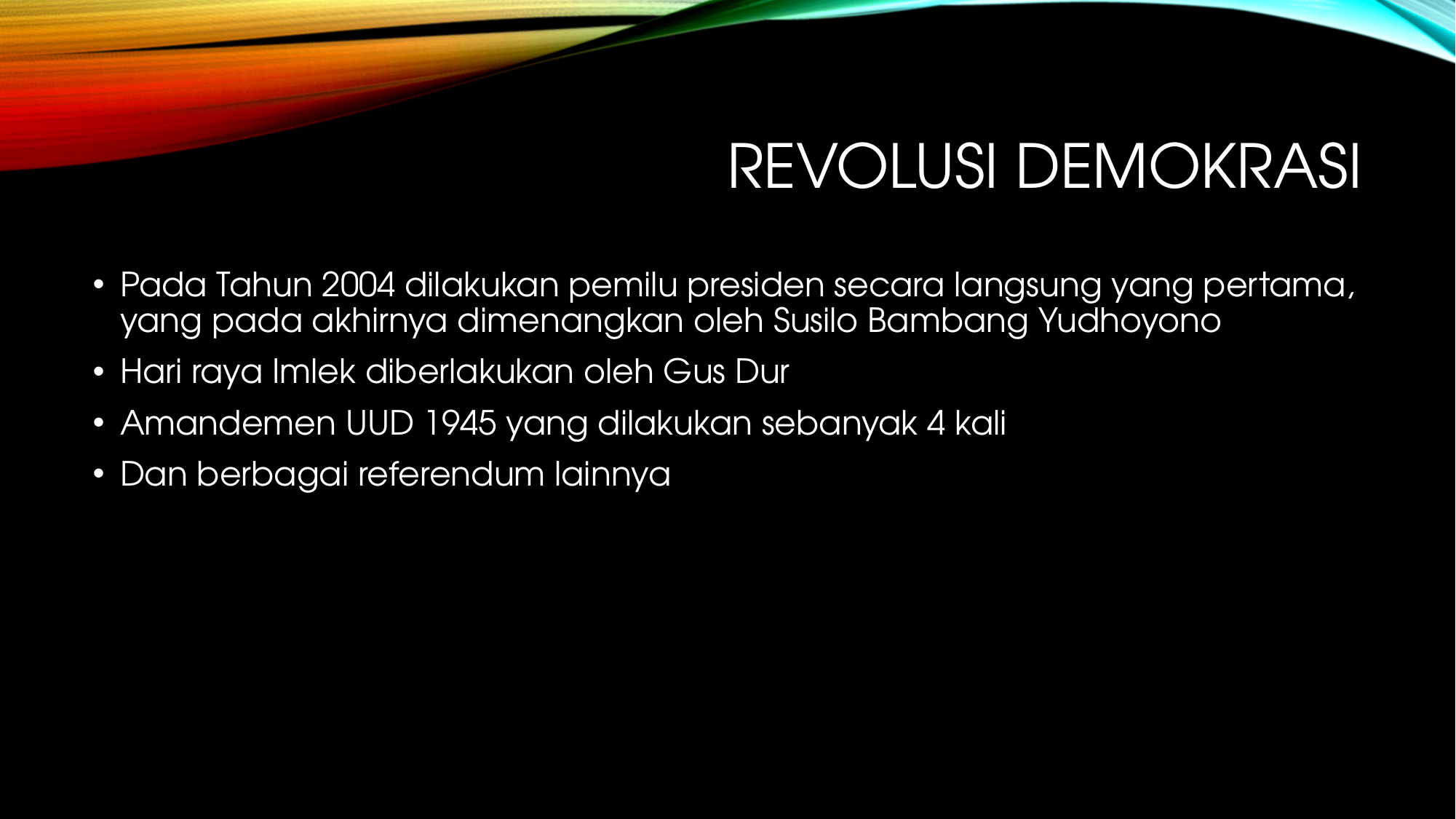

# Revolusi demokrasi
Pada Tahun 2004 dilakukan pemilu presiden secara langsung yang pertama, yang pada akhirnya dimenangkan oleh Susilo Bambang Yudhoyono
Hari raya Imlek diberlakukan oleh Gus Dur
Amandemen UUD 1945 yang dilakukan sebanyak 4 kali
Dan berbagai referendum lainnya